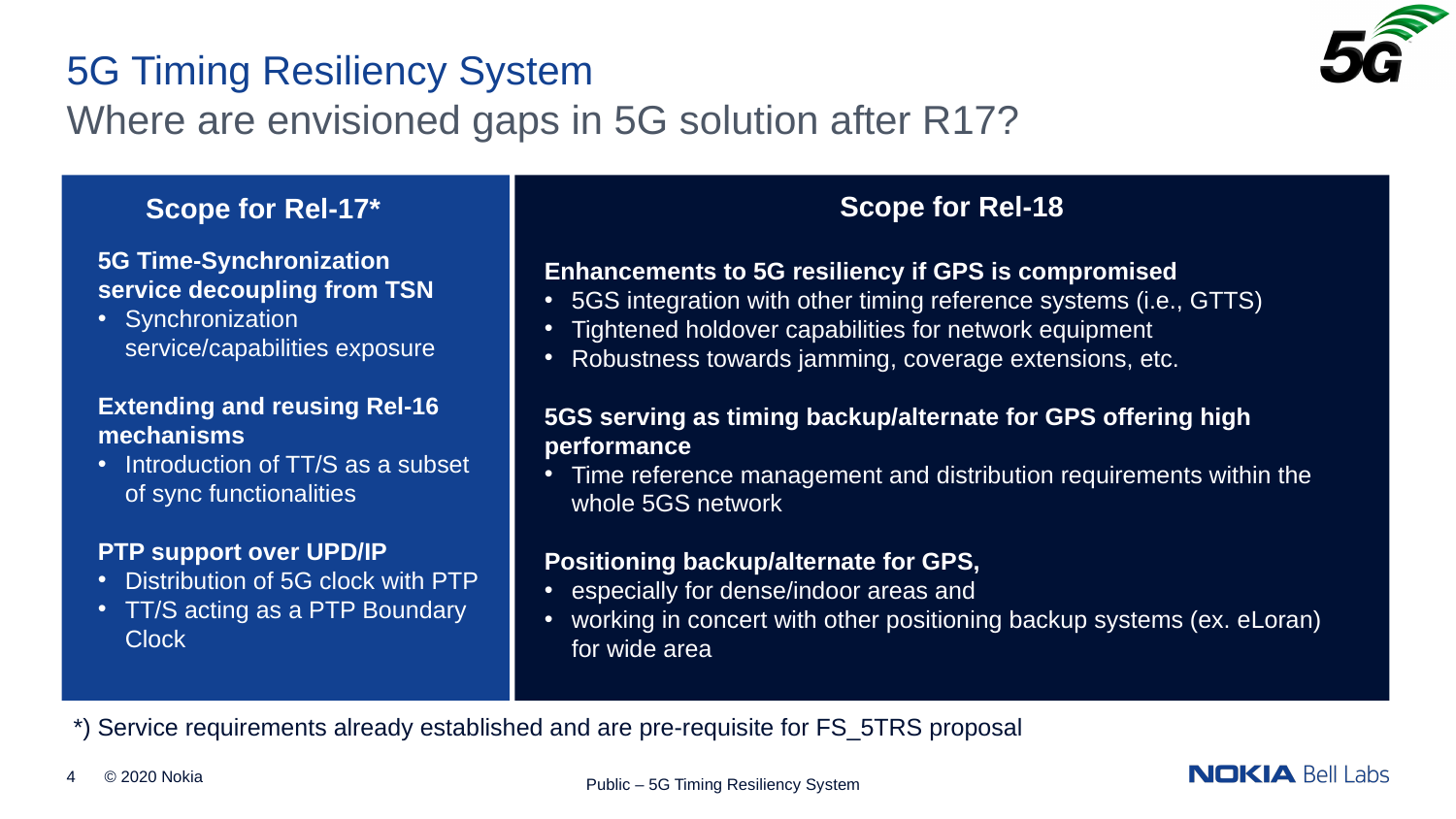

5G Timing Resiliency System
Where are envisioned gaps in 5G solution after R17?

Scope for Rel-18
Scope for Rel-17*

5G Time-Synchronization service decoupling from TSN
Synchronization service/capabilities exposure

Extending and reusing Rel-16 mechanisms
Introduction of TT/S as a subset of sync functionalities

PTP support over UPD/IP
Distribution of 5G clock with PTP
TT/S acting as a PTP Boundary Clock

Enhancements to 5G resiliency if GPS is compromised
5GS integration with other timing reference systems (i.e., GTTS)
Tightened holdover capabilities for network equipment
Robustness towards jamming, coverage extensions, etc.

5GS serving as timing backup/alternate for GPS offering high performance
Time reference management and distribution requirements within the whole 5GS network

Positioning backup/alternate for GPS,
especially for dense/indoor areas and
working in concert with other positioning backup systems (ex. eLoran) for wide area
*) Service requirements already established and are pre-requisite for FS_5TRS proposal
Public – 5G Timing Resiliency System